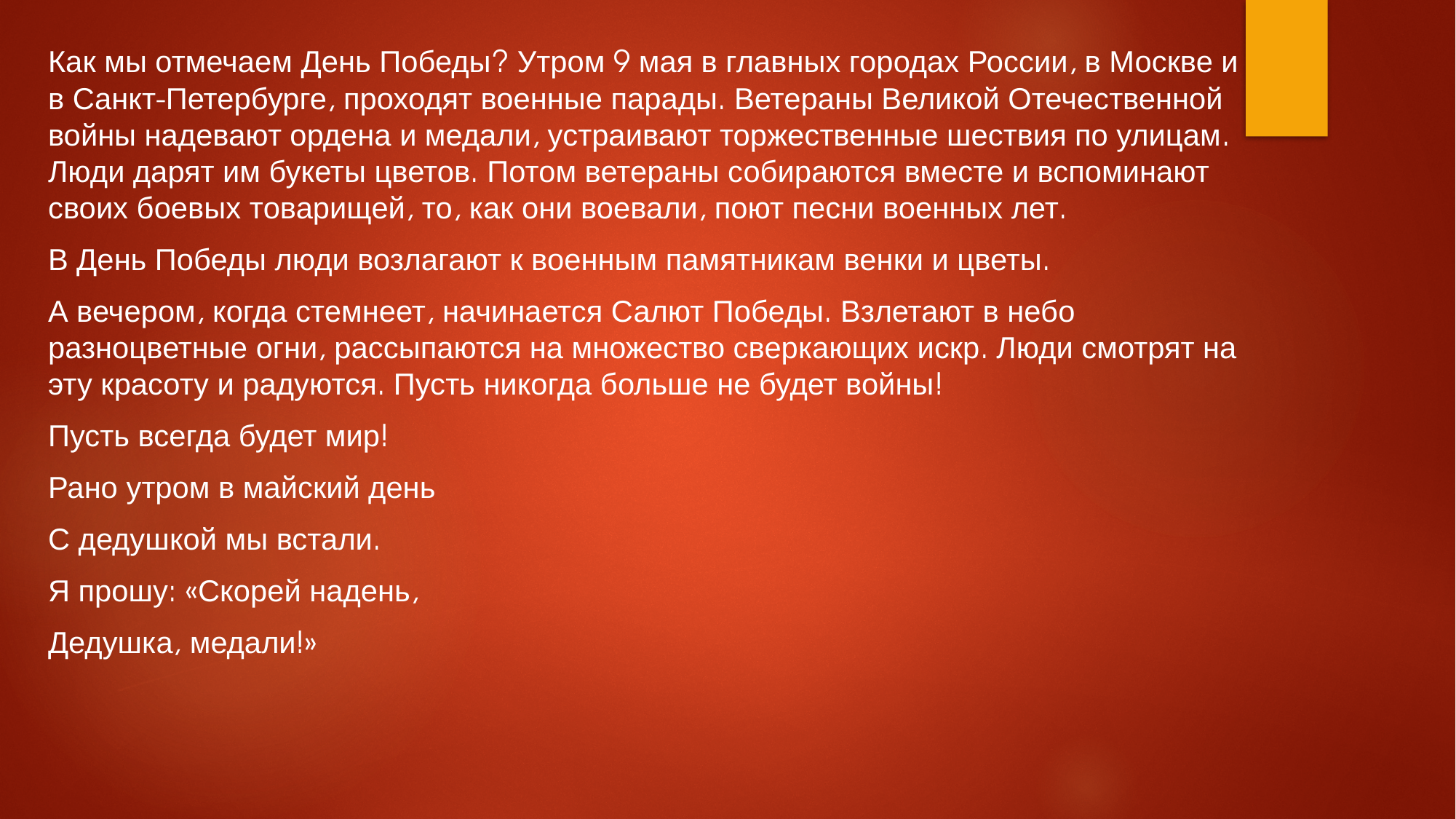

Как мы отмечаем День Победы? Утром 9 мая в главных городах России, в Москве и в Санкт-Петербурге, проходят военные парады. Ветераны Великой Отечественной войны надевают ордена и медали, устраивают торжественные шествия по улицам. Люди дарят им букеты цветов. Потом ветераны собираются вместе и вспоминают своих боевых товарищей, то, как они воевали, поют песни военных лет.
В День Победы люди возлагают к военным памятникам венки и цветы.
А вечером, когда стемнеет, начинается Салют Победы. Взлетают в небо разноцветные огни, рассыпаются на множество сверкающих искр. Люди смотрят на эту красоту и радуются. Пусть никогда больше не будет войны!
Пусть всегда будет мир!
Рано утром в майский день
С дедушкой мы встали.
Я прошу: «Скорей надень,
Дедушка, медали!»